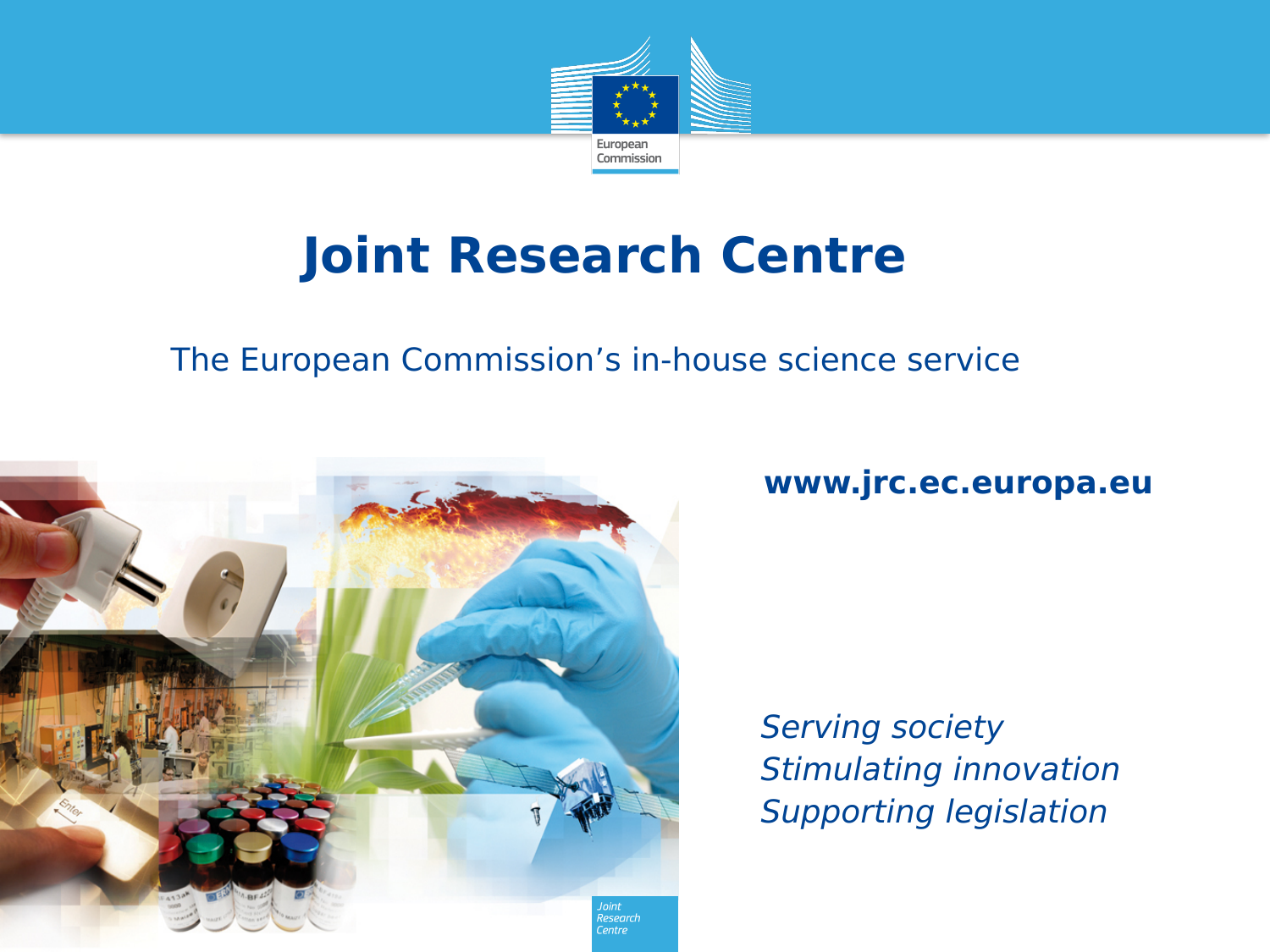

# Joint Research Centre
The European Commission’s in-house science service